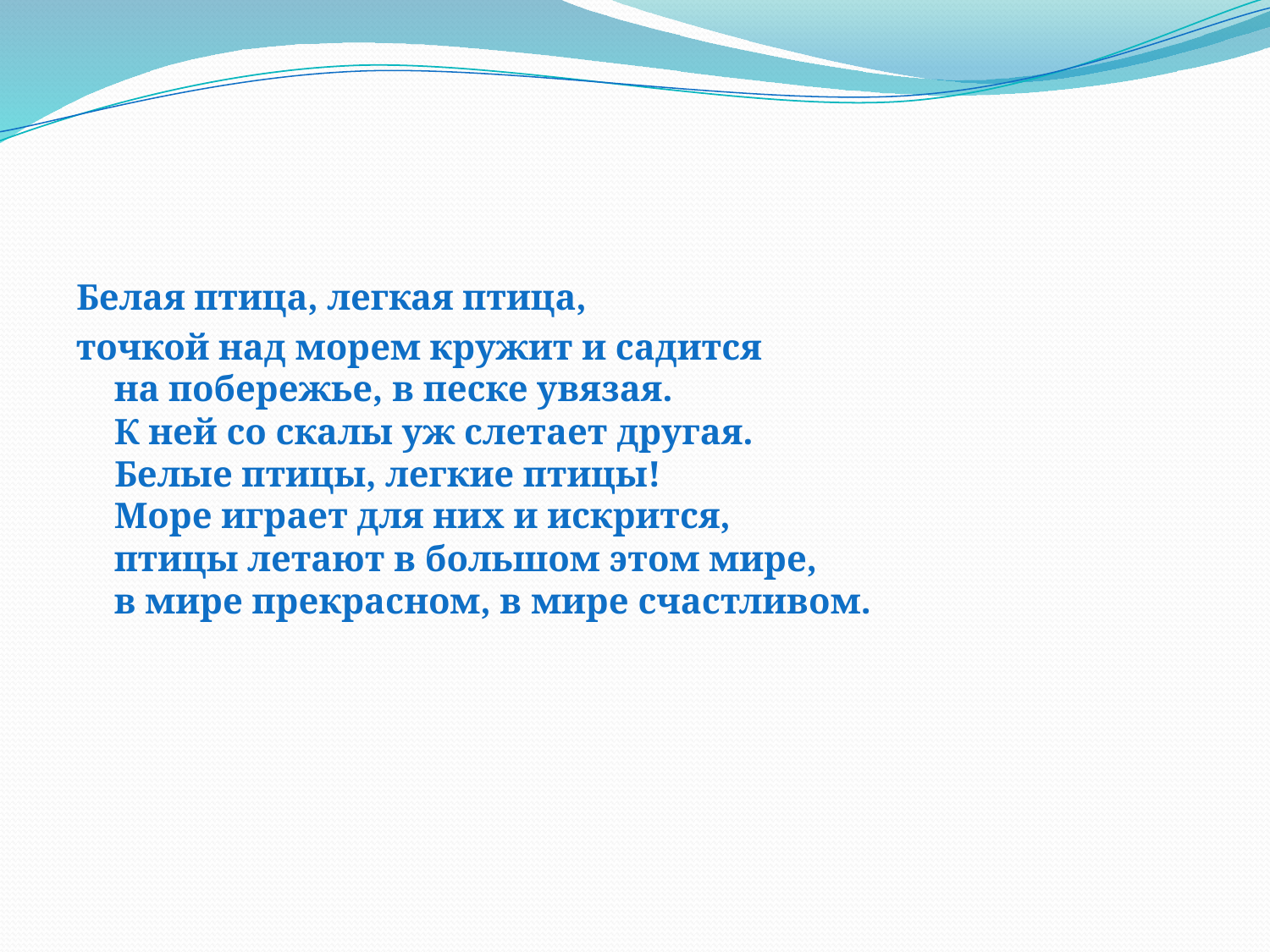

#
Белая птица, легкая птица,
точкой над морем кружит и садится
на побережье, в песке увязая.
К ней со скалы уж слетает другая.
Белые птицы, легкие птицы!
Море играет для них и искрится,
птицы летают в большом этом мире, 
в мире прекрасном, в мире счастливом.